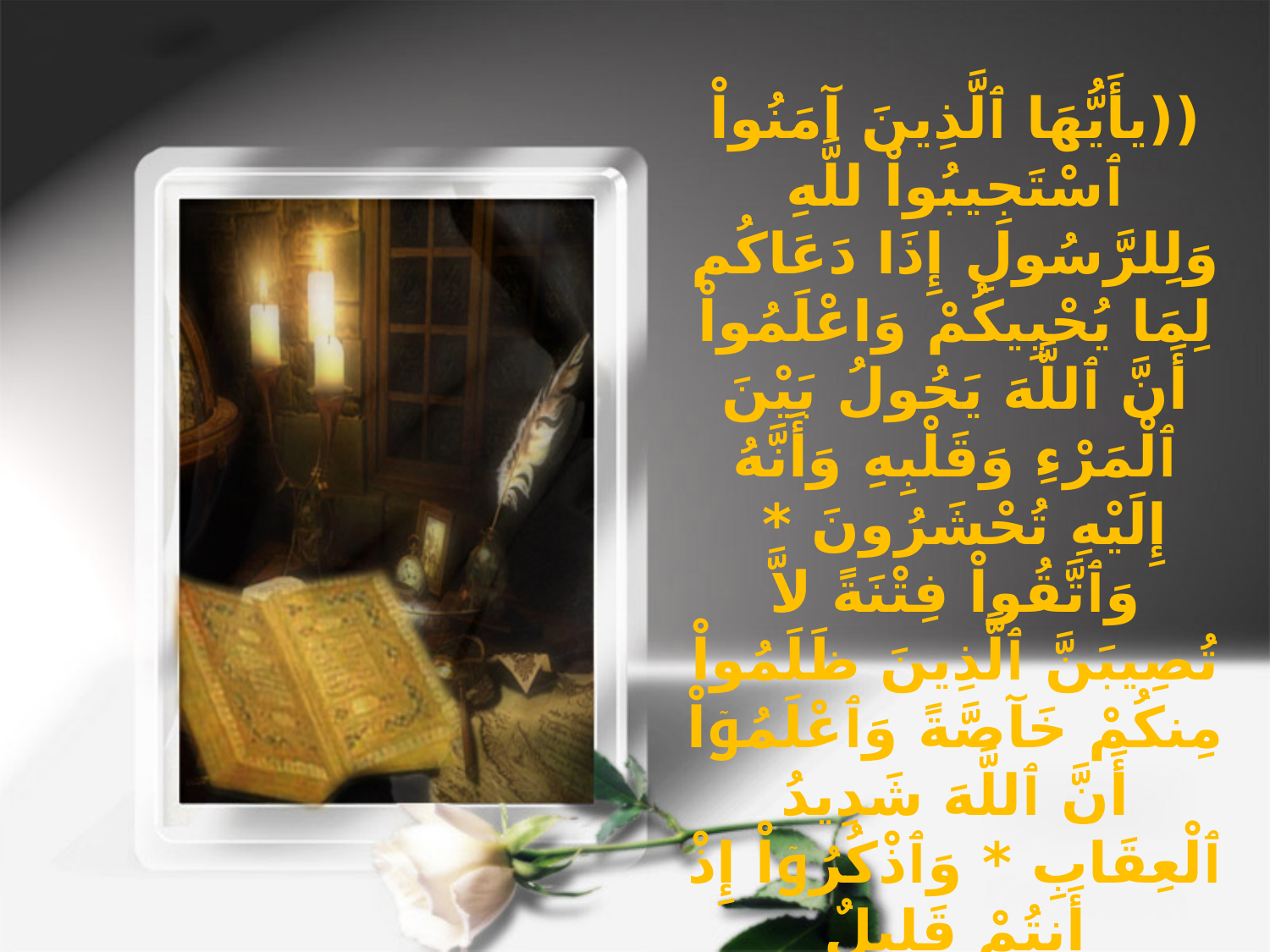

((يأَيُّهَا ٱلَّذِينَ آمَنُواْ ٱسْتَجِيبُواْ للَّهِ وَلِلرَّسُولِ إِذَا دَعَاكُم لِمَا يُحْيِيكُمْ وَاعْلَمُواْ أَنَّ ٱللَّهَ يَحُولُ بَيْنَ ٱلْمَرْءِ وَقَلْبِهِ وَأَنَّهُ إِلَيْهِ تُحْشَرُونَ *  وَٱتَّقُواْ فِتْنَةً لاَّ تُصِيبَنَّ ٱلَّذِينَ ظَلَمُواْ مِنكُمْ خَآصَّةً وَٱعْلَمُوۤاْ أَنَّ ٱللَّهَ شَدِيدُ ٱلْعِقَابِ * وَٱذْكُرُوۤاْ إِذْ أَنتُمْ قَلِيلٌ مُّسْتَضْعَفُونَ فِي ٱلأَرْضِ تَخَافُونَ أَن يَتَخَطَّفَكُمُ ٱلنَّاسُ فَآوَاكُمْ وَأَيَّدَكُم بِنَصْرِهِ وَرَزَقَكُمْ مِّنَ ٱلطَّيِّبَاتِ لَعَلَّكُمْ تَشْكُرُونَ )) الأنفال 24 ـ 26